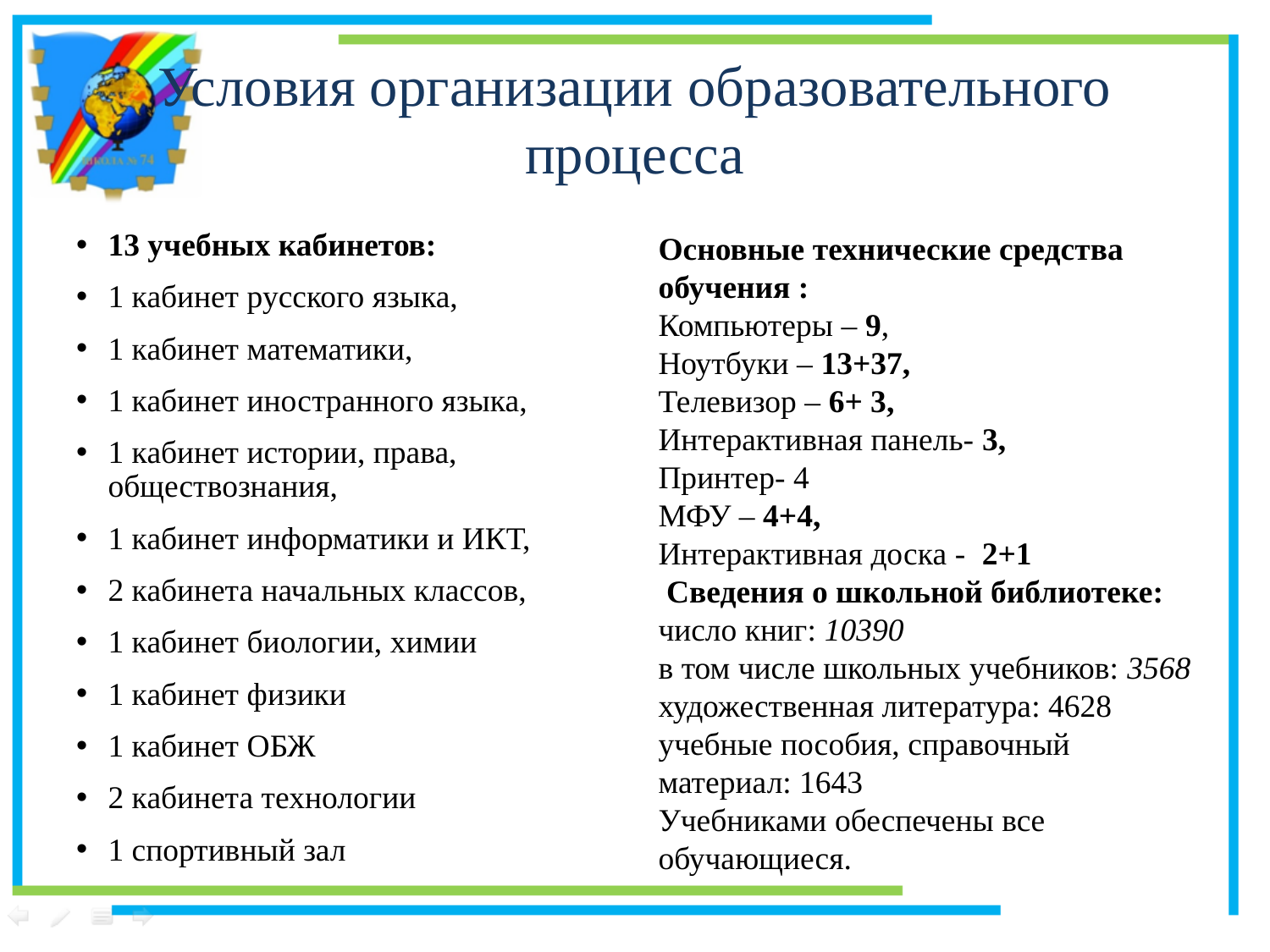

# Условия организации образовательного процесса
13 учебных кабинетов:
1 кабинет русского языка,
1 кабинет математики,
1 кабинет иностранного языка,
1 кабинет истории, права, обществознания,
1 кабинет информатики и ИКТ,
2 кабинета начальных классов,
1 кабинет биологии, химии
1 кабинет физики
1 кабинет ОБЖ
2 кабинета технологии
1 спортивный зал

Основные технические средства обучения :
Компьютеры – 9,
Ноутбуки – 13+37,
Телевизор – 6+ 3,
Интерактивная панель- 3,
Принтер- 4
МФУ – 4+4,
Интерактивная доска -  2+1
 Сведения о школьной библиотеке:
число книг: 10390
в том числе школьных учебников: 3568
художественная литература: 4628
учебные пособия, справочный материал: 1643
Учебниками обеспечены все обучающиеся.